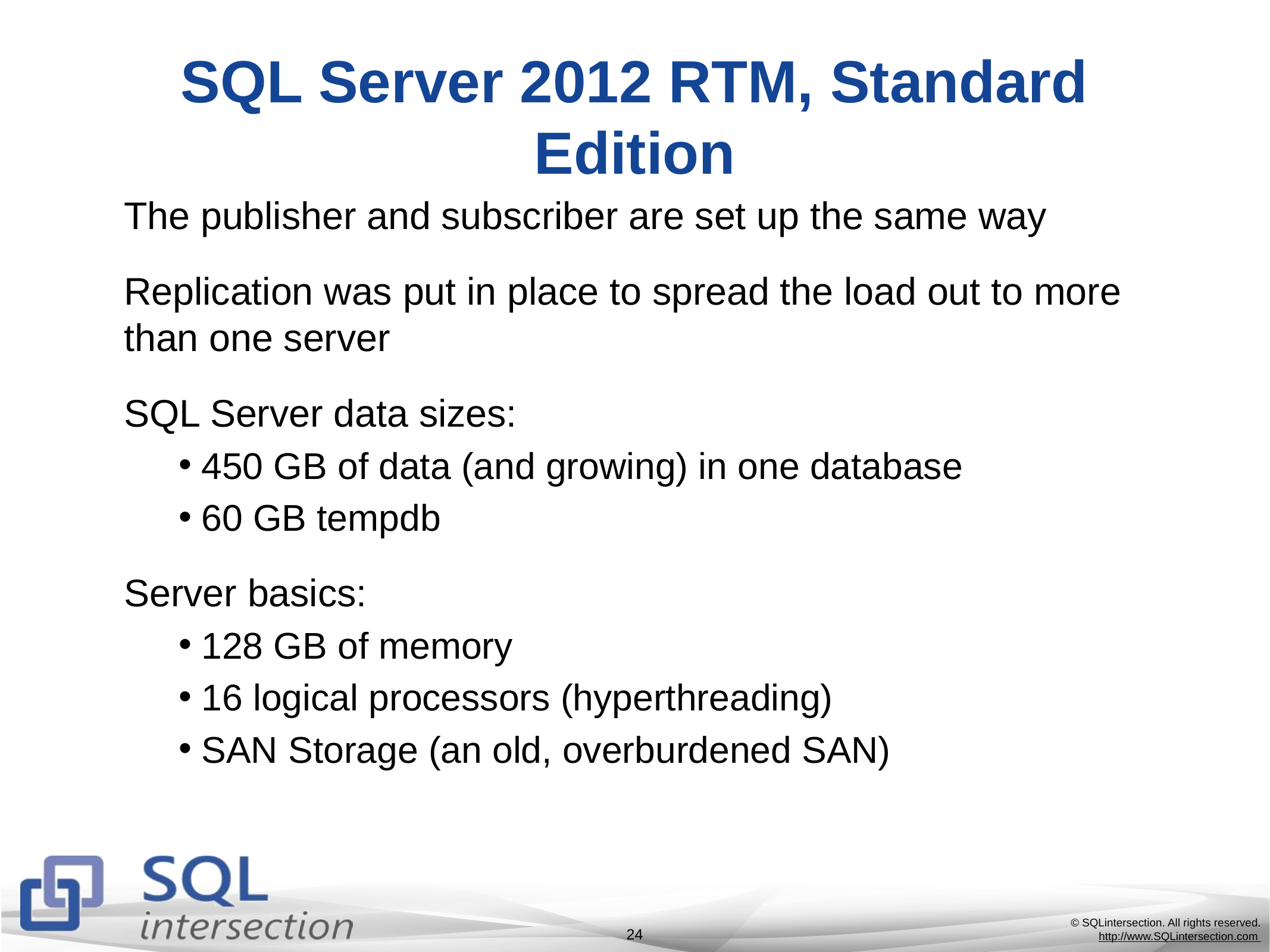

# SQL Server 2012 RTM, Standard Edition
The publisher and subscriber are set up the same way
Replication was put in place to spread the load out to more than one server
SQL Server data sizes:
450 GB of data (and growing) in one database
60 GB tempdb
Server basics:
128 GB of memory
16 logical processors (hyperthreading)
SAN Storage (an old, overburdened SAN)